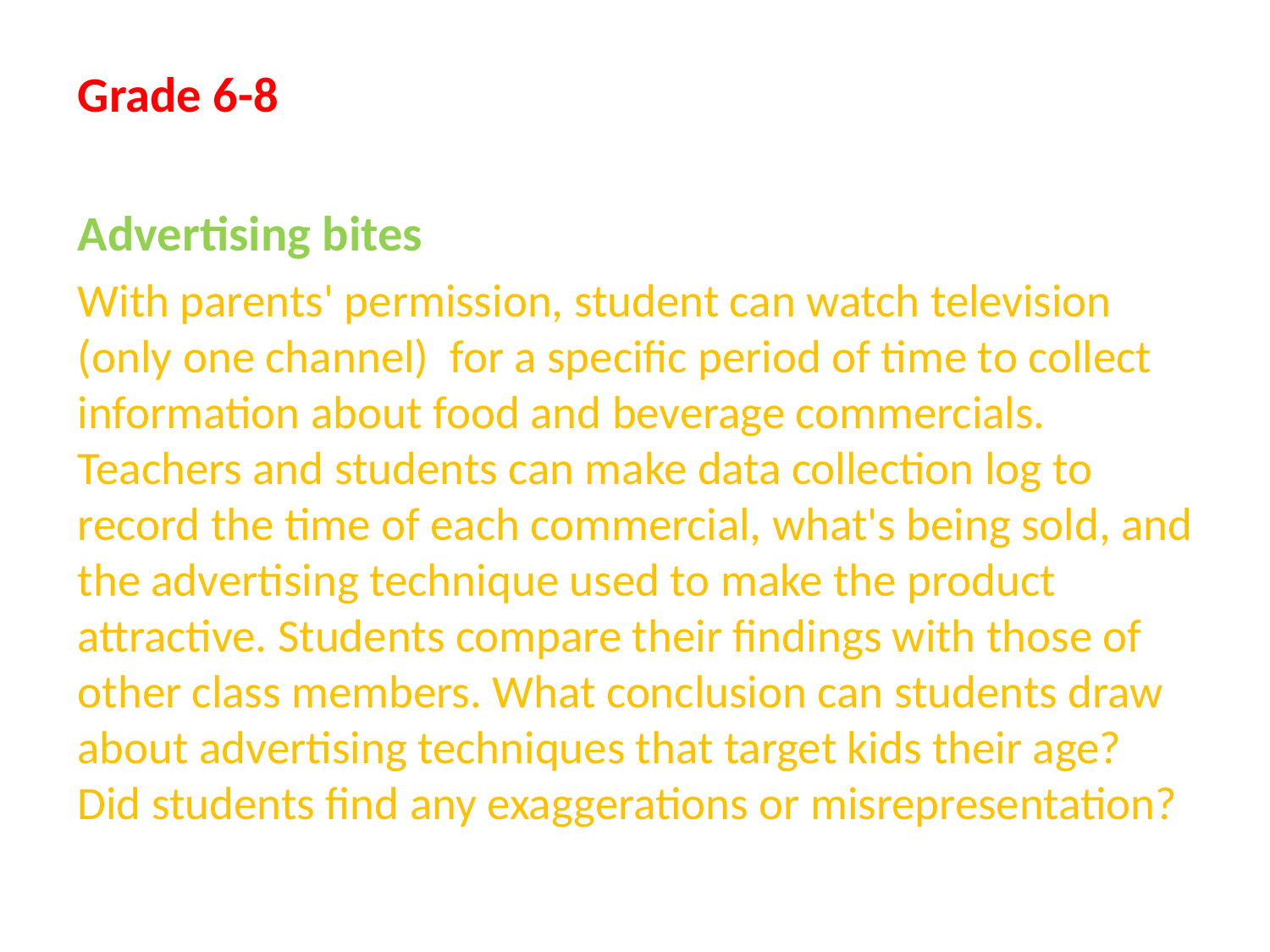

Grade 6-8

Advertising bites
With parents' permission, student can watch television (only one channel)  for a specific period of time to collect information about food and beverage commercials. Teachers and students can make data collection log to record the time of each commercial, what's being sold, and the advertising technique used to make the product attractive. Students compare their findings with those of other class members. What conclusion can students draw about advertising techniques that target kids their age? Did students find any exaggerations or misrepresentation?